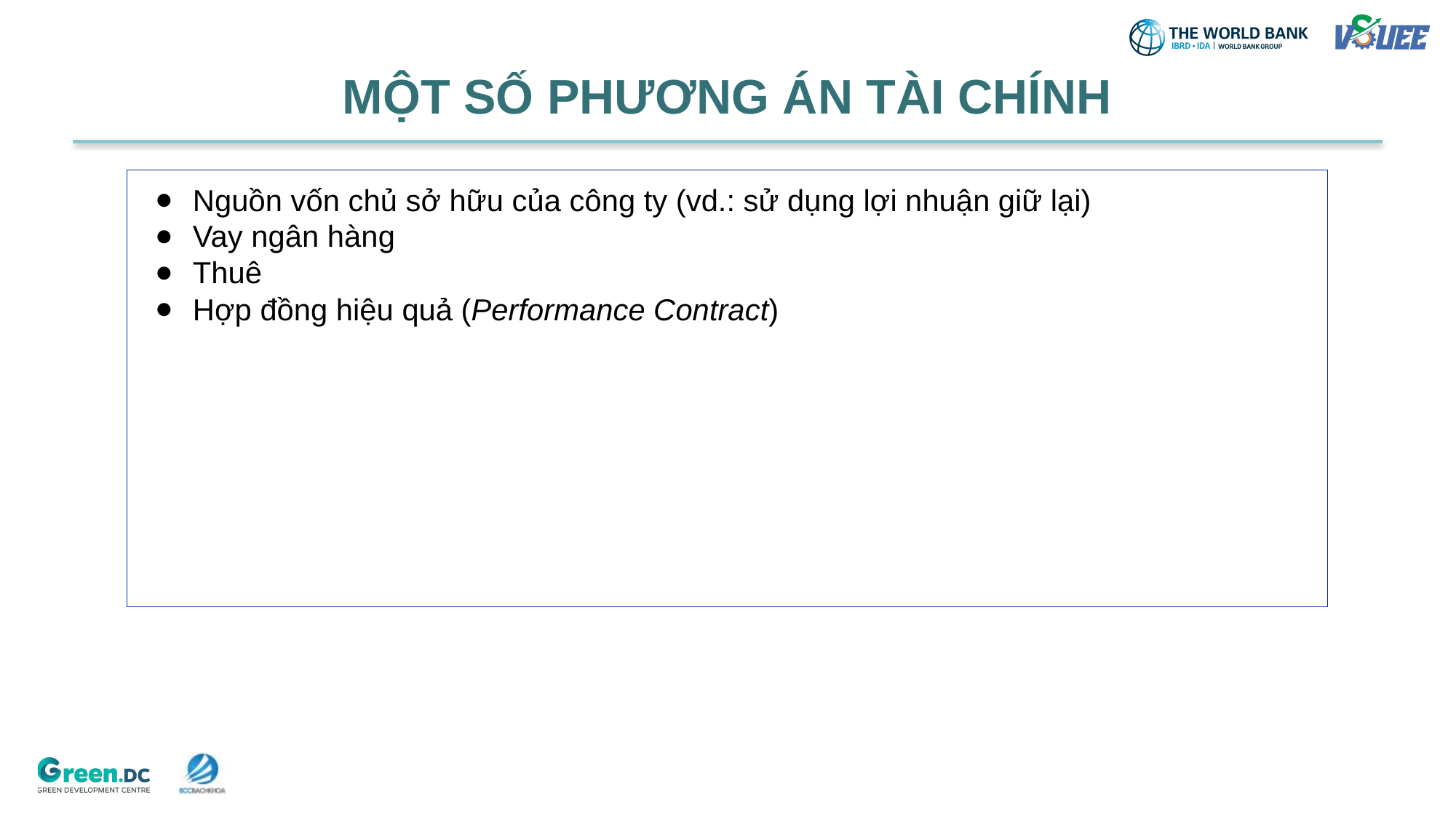

# MỘT SỐ PHƯƠNG ÁN TÀI CHÍNH
Nguồn vốn chủ sở hữu của công ty (vd.: sử dụng lợi nhuận giữ lại)
Vay ngân hàng
Thuê
Hợp đồng hiệu quả (Performance Contract)